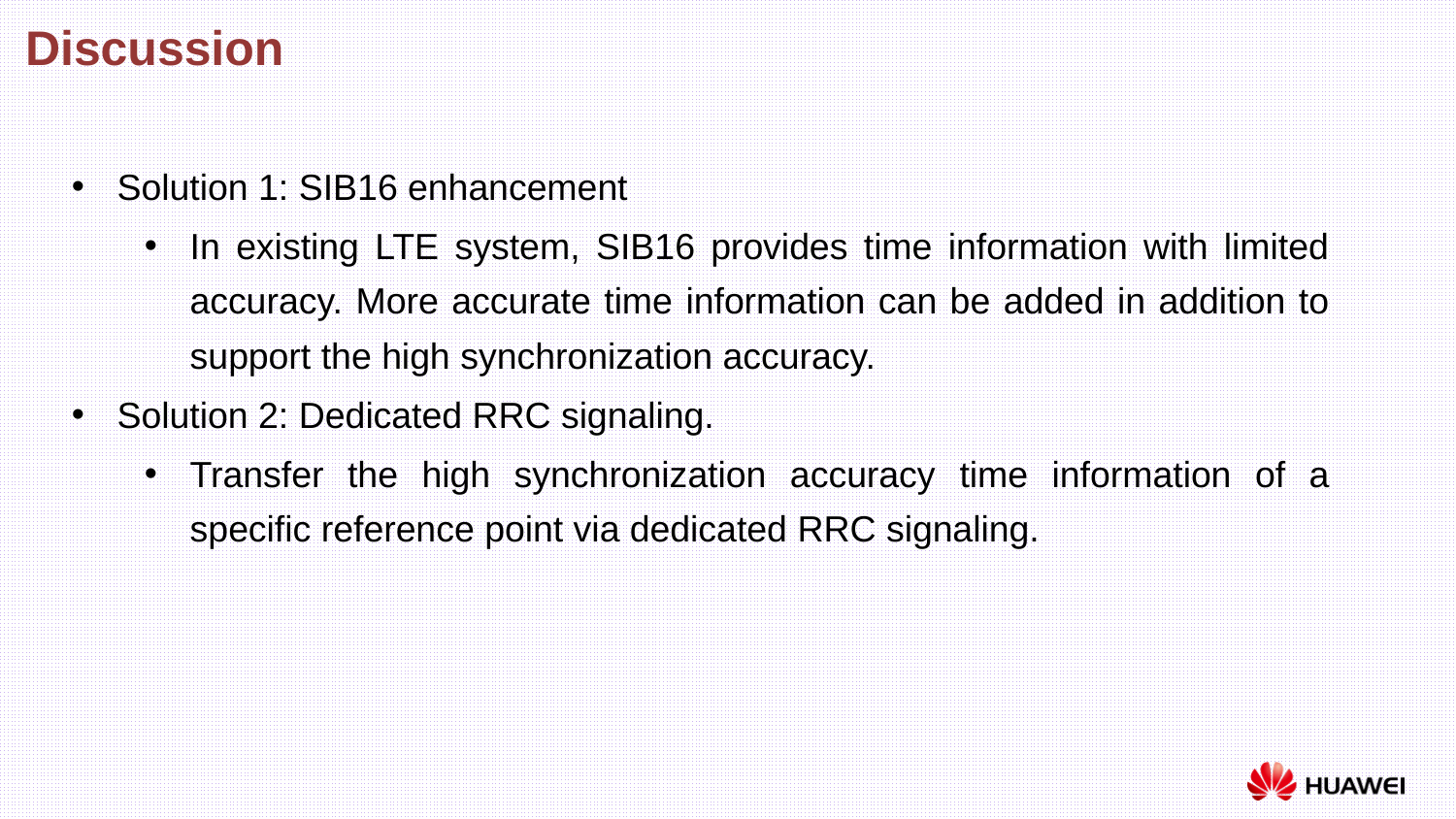

Discussion

Solution 1: SIB16 enhancement
In existing LTE system, SIB16 provides time information with limited accuracy. More accurate time information can be added in addition to support the high synchronization accuracy.
Solution 2: Dedicated RRC signaling.
Transfer the high synchronization accuracy time information of a specific reference point via dedicated RRC signaling.